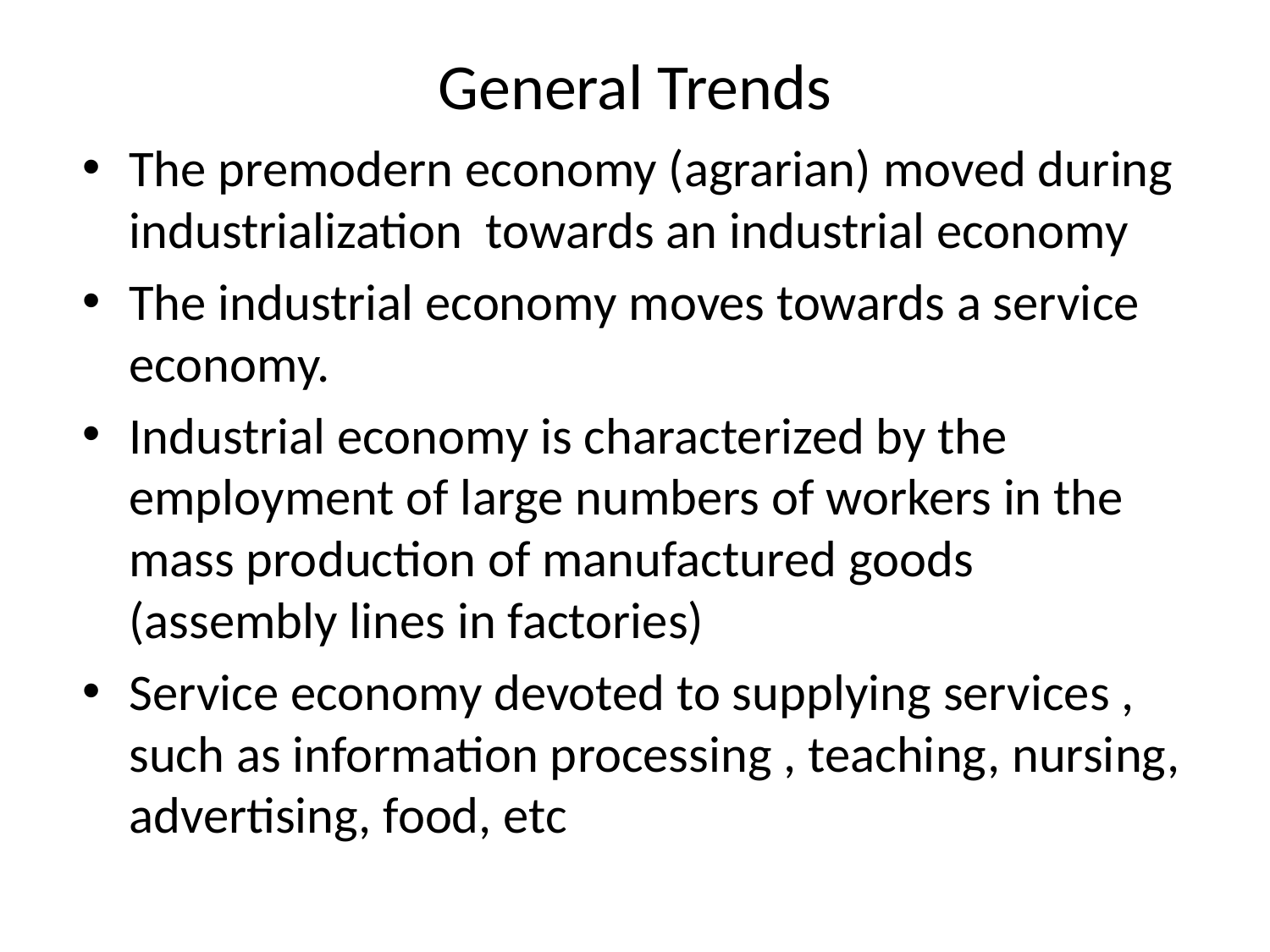

# General Trends
The premodern economy (agrarian) moved during industrialization  towards an industrial economy
The industrial economy moves towards a service economy.
Industrial economy is characterized by the employment of large numbers of workers in the mass production of manufactured goods (assembly lines in factories)
Service economy devoted to supplying services , such as information processing , teaching, nursing, advertising, food, etc